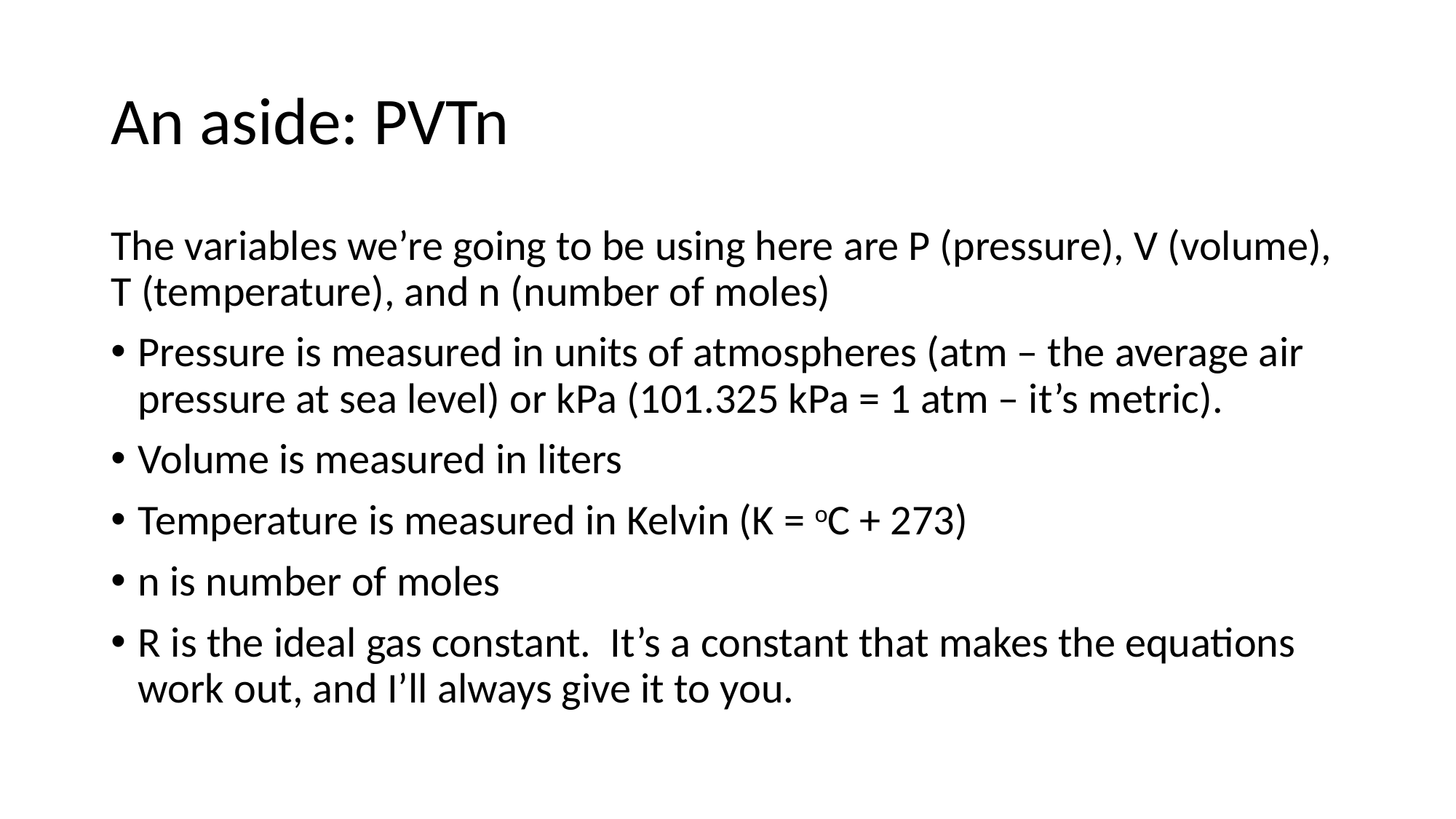

# An aside: PVTn
The variables we’re going to be using here are P (pressure), V (volume), T (temperature), and n (number of moles)
Pressure is measured in units of atmospheres (atm – the average air pressure at sea level) or kPa (101.325 kPa = 1 atm – it’s metric).
Volume is measured in liters
Temperature is measured in Kelvin (K = oC + 273)
n is number of moles
R is the ideal gas constant.  It’s a constant that makes the equations work out, and I’ll always give it to you.